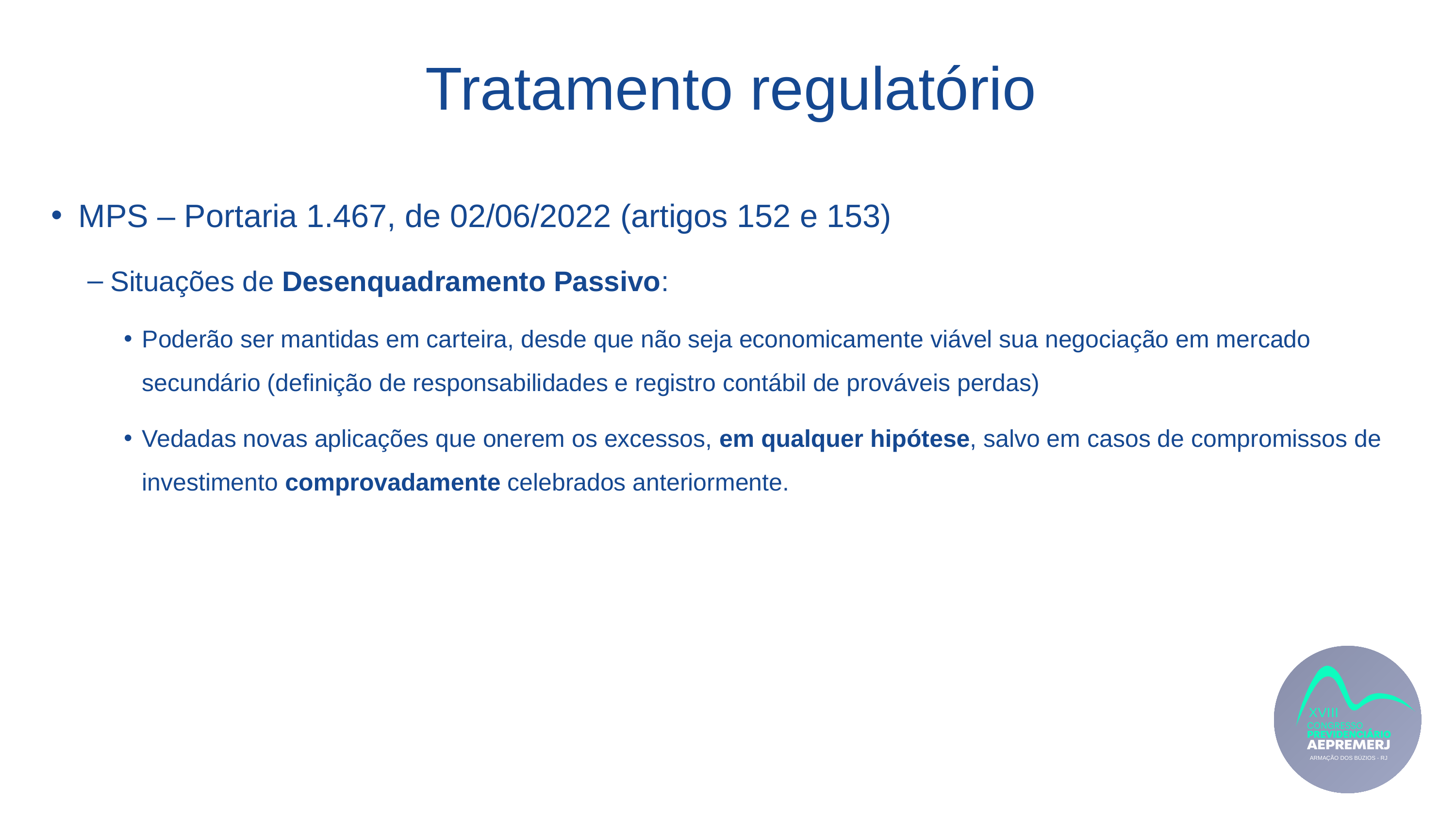

# Tratamento regulatório
MPS – Portaria 1.467, de 02/06/2022 (artigos 152 e 153)
Situações de Desenquadramento Passivo:
Poderão ser mantidas em carteira, desde que não seja economicamente viável sua negociação em mercado secundário (definição de responsabilidades e registro contábil de prováveis perdas)
Vedadas novas aplicações que onerem os excessos, em qualquer hipótese, salvo em casos de compromissos de investimento comprovadamente celebrados anteriormente.

XVIII

ARMAÇÃO DOS BÚZIOS - RJ